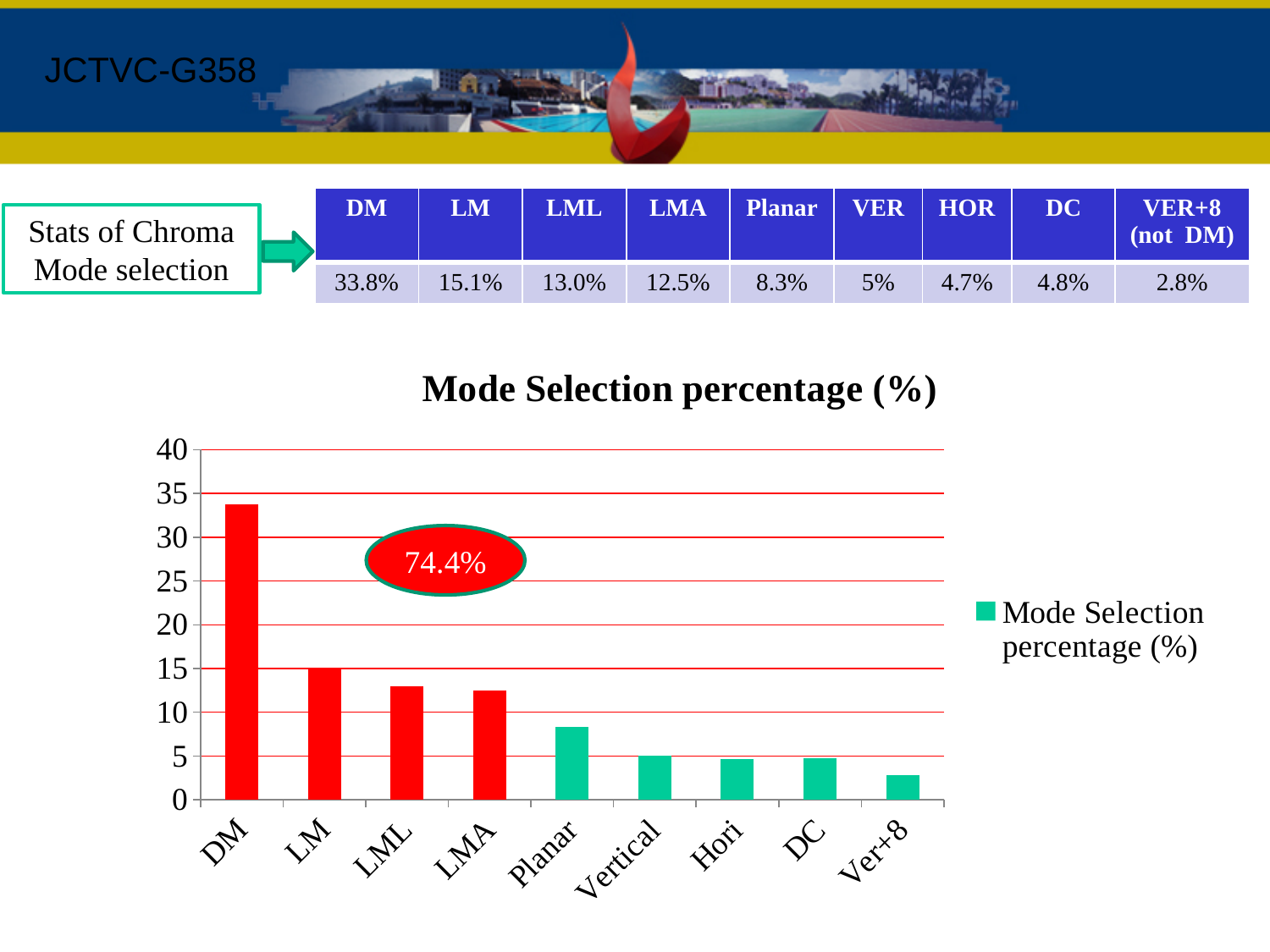

JCTVC-G358
| DM | LM | LML | LMA | Planar | VER | HOR | DC | VER+8 (not DM) |
| --- | --- | --- | --- | --- | --- | --- | --- | --- |
| 33.8% | 15.1% | 13.0% | 12.5% | 8.3% | 5% | 4.7% | 4.8% | 2.8% |
Stats of Chroma Mode selection

9

### Chart:

| Category | Mode Selection percentage (%) |
|---|---|
| DM | 33.8 |
| LM | 15.1 |
| LML | 13.0 |
| LMA | 12.5 |
| Planar | 8.3 |
| Vertical | 5.0 |
| Hori | 4.7 |
| DC | 4.8 |
| Ver+8 | 2.8 |
74.4%